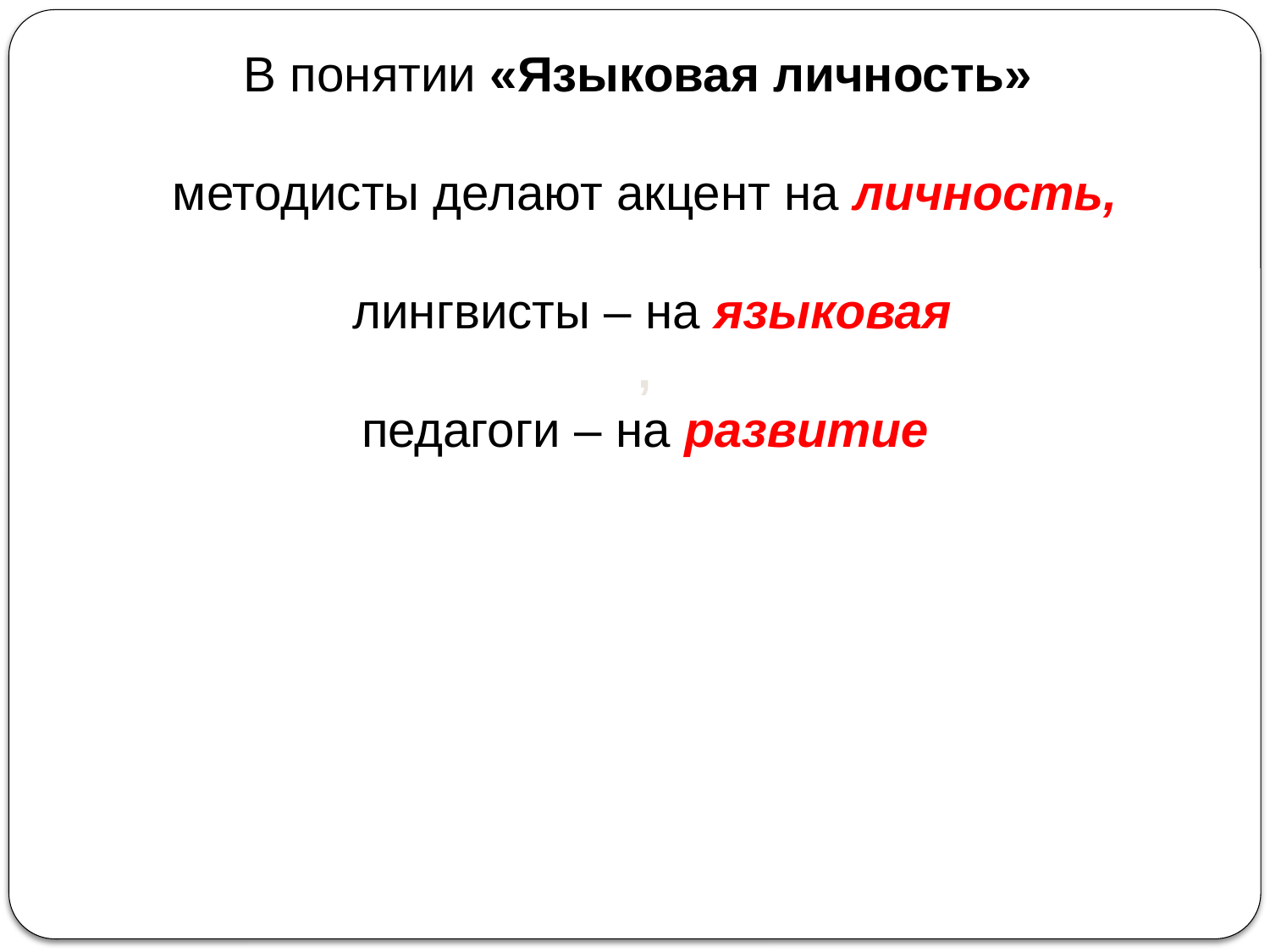

В понятии «Языковая личность»

методисты делают акцент на личность,

 лингвисты – на языковая
,
педагоги – на развитие